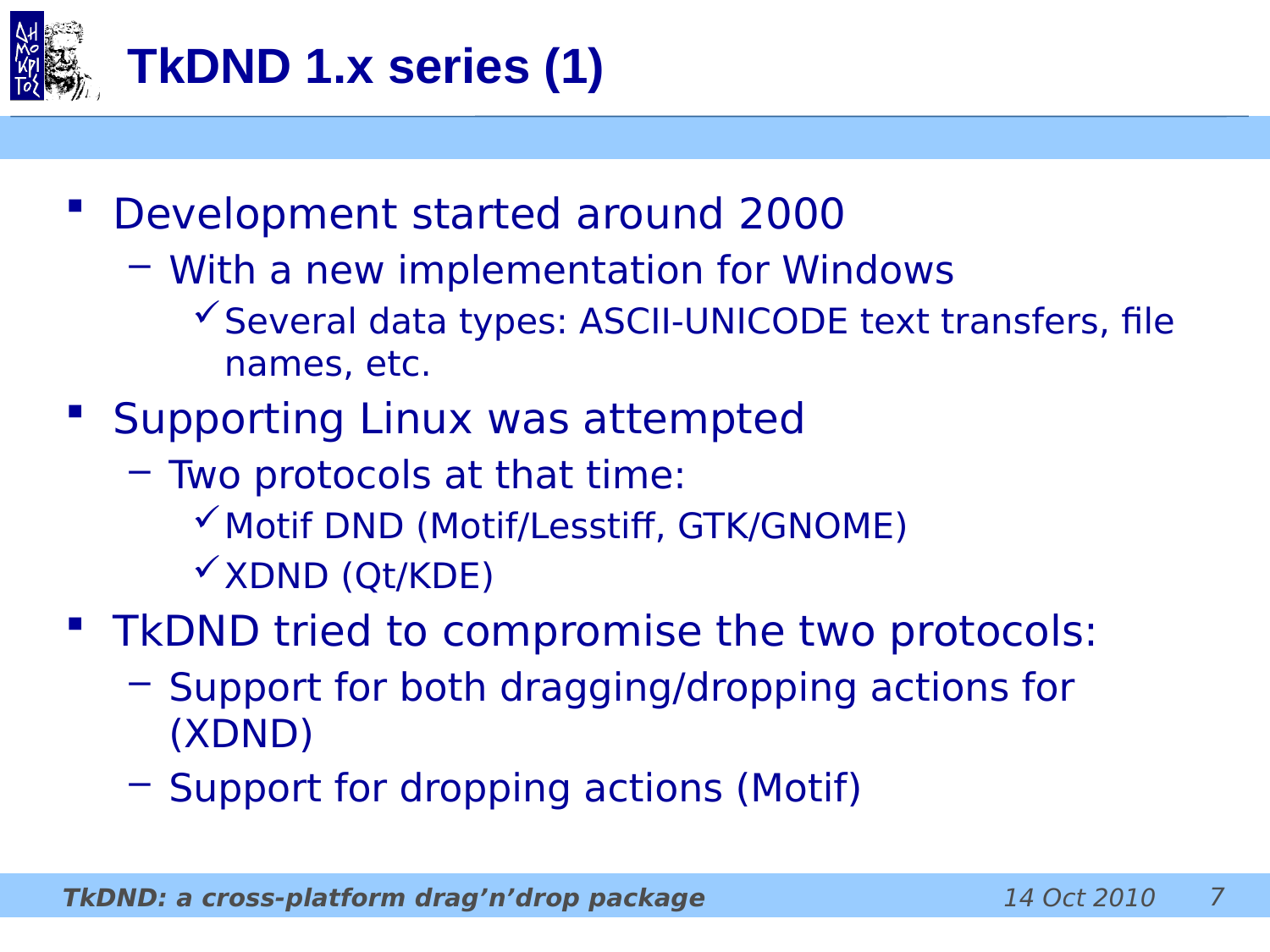

# TkDND 1.x series (1)
Development started around 2000
With a new implementation for Windows
Several data types: ASCII-UNICODE text transfers, file names, etc.
Supporting Linux was attempted
Two protocols at that time:
Motif DND (Motif/Lesstiff, GTK/GNOME)
XDND (Qt/KDE)
TkDND tried to compromise the two protocols:
Support for both dragging/dropping actions for (XDND)
Support for dropping actions (Motif)
7
TkDND: a cross-platform drag’n’drop package
14 Oct 2010